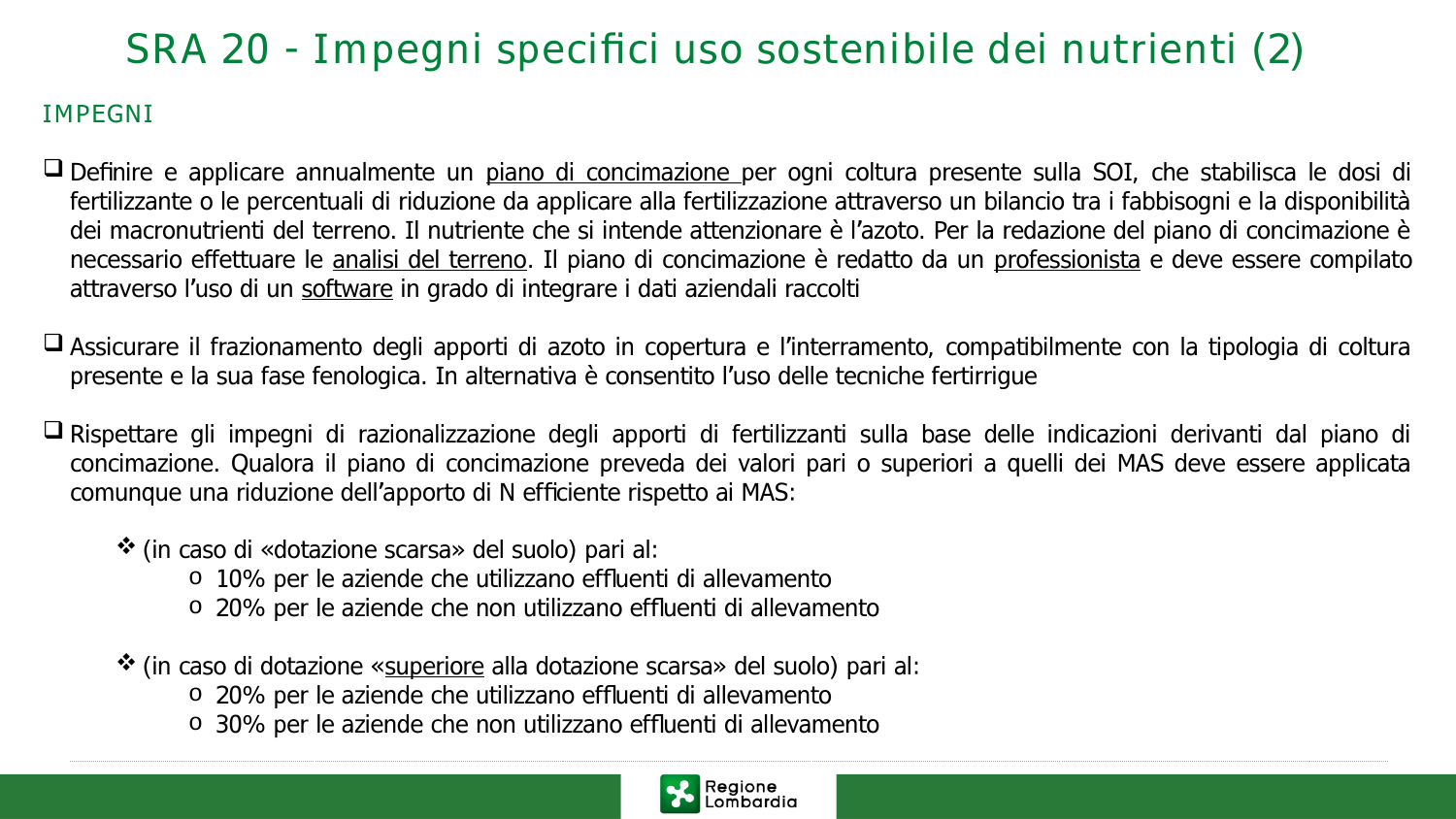

# SRA 20 - Impegni specifici uso sostenibile dei nutrienti (2)
IMPEGNI

Definire e applicare annualmente un piano di concimazione per ogni coltura presente sulla SOI, che stabilisca le dosi di fertilizzante o le percentuali di riduzione da applicare alla fertilizzazione attraverso un bilancio tra i fabbisogni e la disponibilità dei macronutrienti del terreno. Il nutriente che si intende attenzionare è l’azoto. Per la redazione del piano di concimazione è necessario effettuare le analisi del terreno. Il piano di concimazione è redatto da un professionista e deve essere compilato attraverso l’uso di un software in grado di integrare i dati aziendali raccolti

Assicurare il frazionamento degli apporti di azoto in copertura e l’interramento, compatibilmente con la tipologia di coltura presente e la sua fase fenologica. In alternativa è consentito l’uso delle tecniche fertirrigue

Rispettare gli impegni di razionalizzazione degli apporti di fertilizzanti sulla base delle indicazioni derivanti dal piano di concimazione. Qualora il piano di concimazione preveda dei valori pari o superiori a quelli dei MAS deve essere applicata comunque una riduzione dell’apporto di N efficiente rispetto ai MAS:

(in caso di «dotazione scarsa» del suolo) pari al:
10% per le aziende che utilizzano effluenti di allevamento
20% per le aziende che non utilizzano effluenti di allevamento

(in caso di dotazione «superiore alla dotazione scarsa» del suolo) pari al:
20% per le aziende che utilizzano effluenti di allevamento
30% per le aziende che non utilizzano effluenti di allevamento